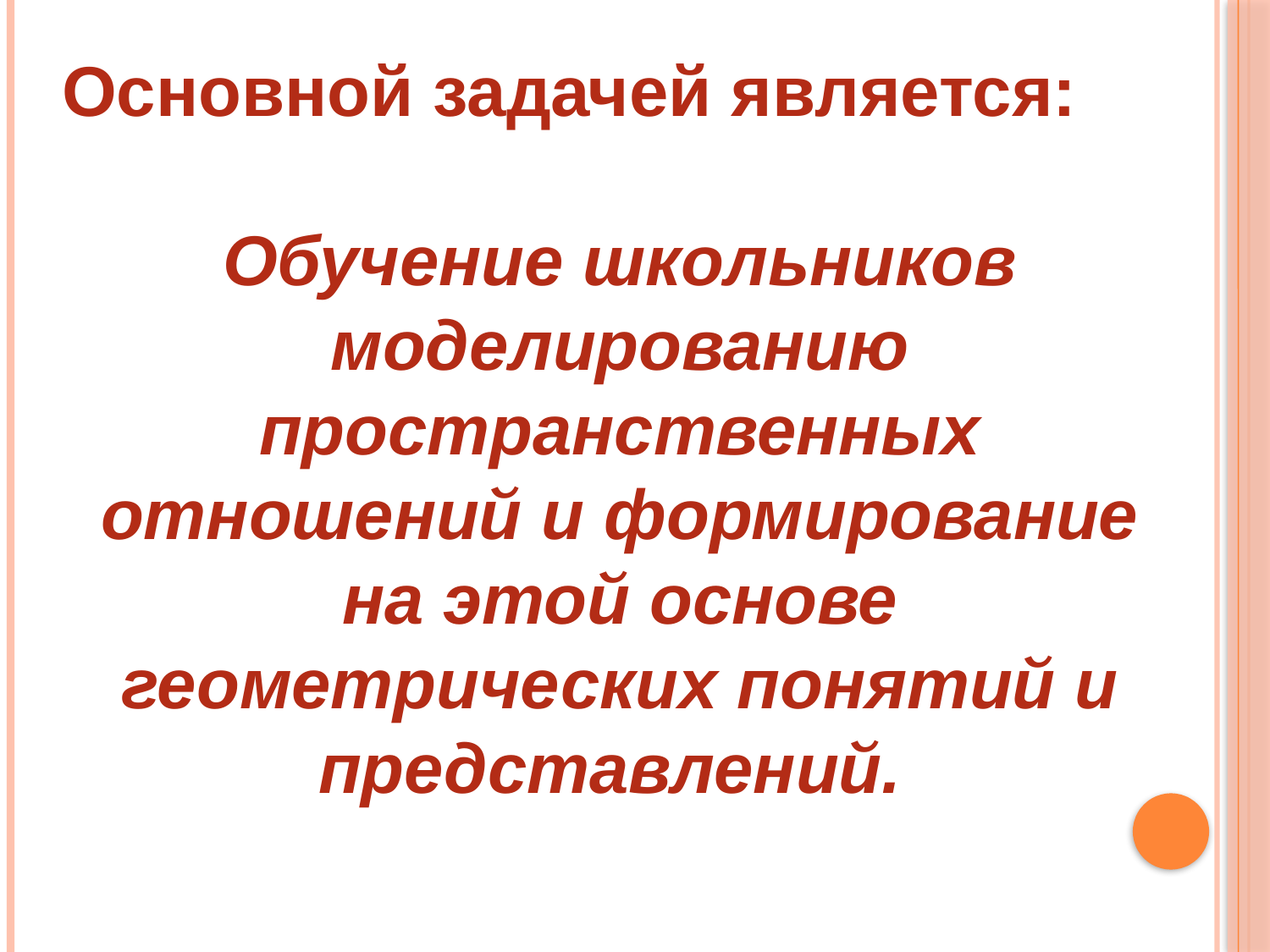

Основной задачей является:

Обучение школьников моделированию пространственных отношений и формирование на этой основе геометрических понятий и представлений.